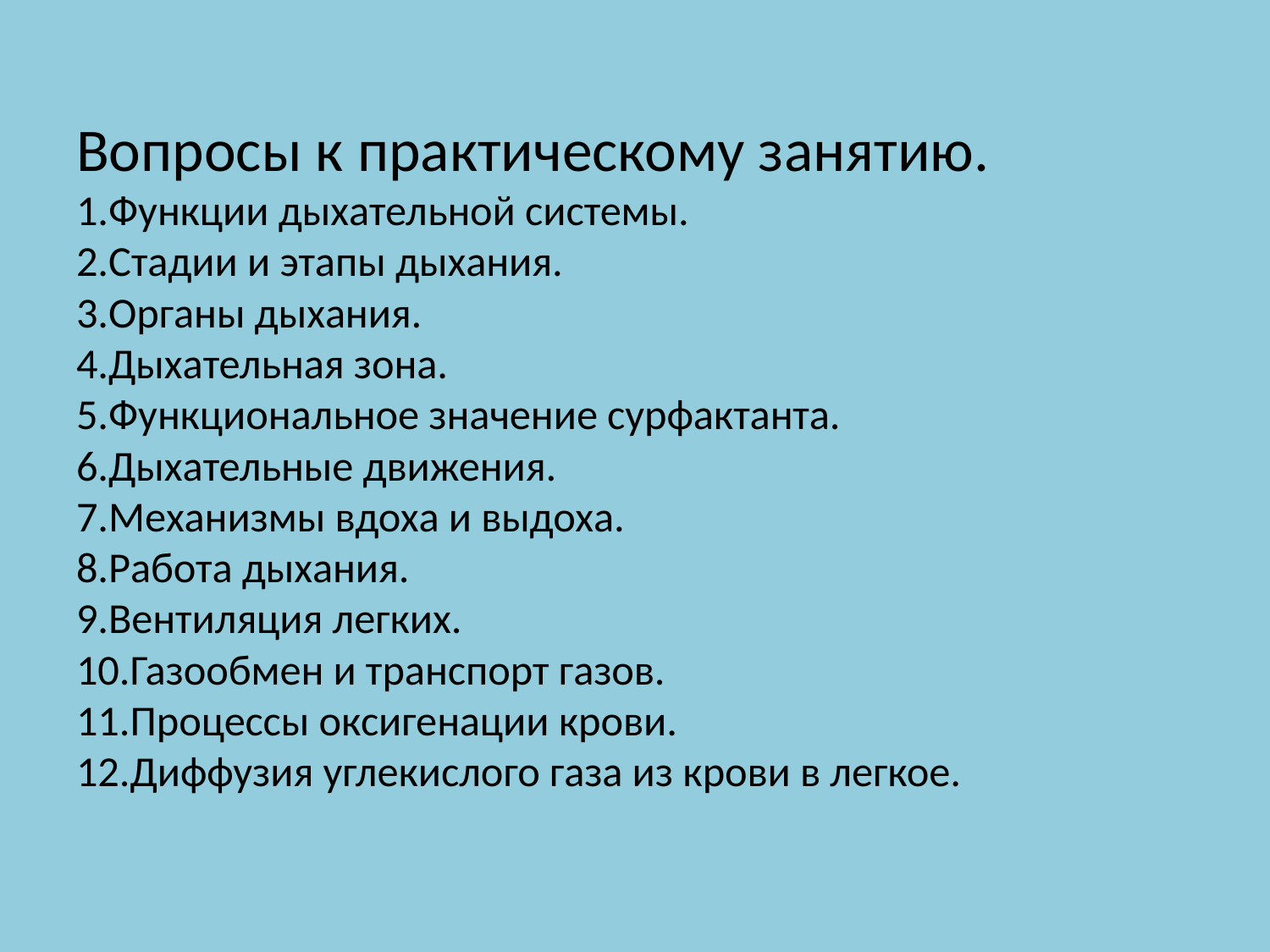

# Вопросы к практическому занятию. 1.Функции дыхательной системы. 2.Стадии и этапы дыхания. 3.Органы дыхания. 4.Дыхательная зона. 5.Функциональное значение сурфактанта. 6.Дыхательные движения. 7.Механизмы вдоха и выдоха. 8.Работа дыхания. 9.Вентиляция легких. 10.Газообмен и транспорт газов. 11.Процессы оксигенации крови. 12.Диффузия углекислого газа из крови в легкое.